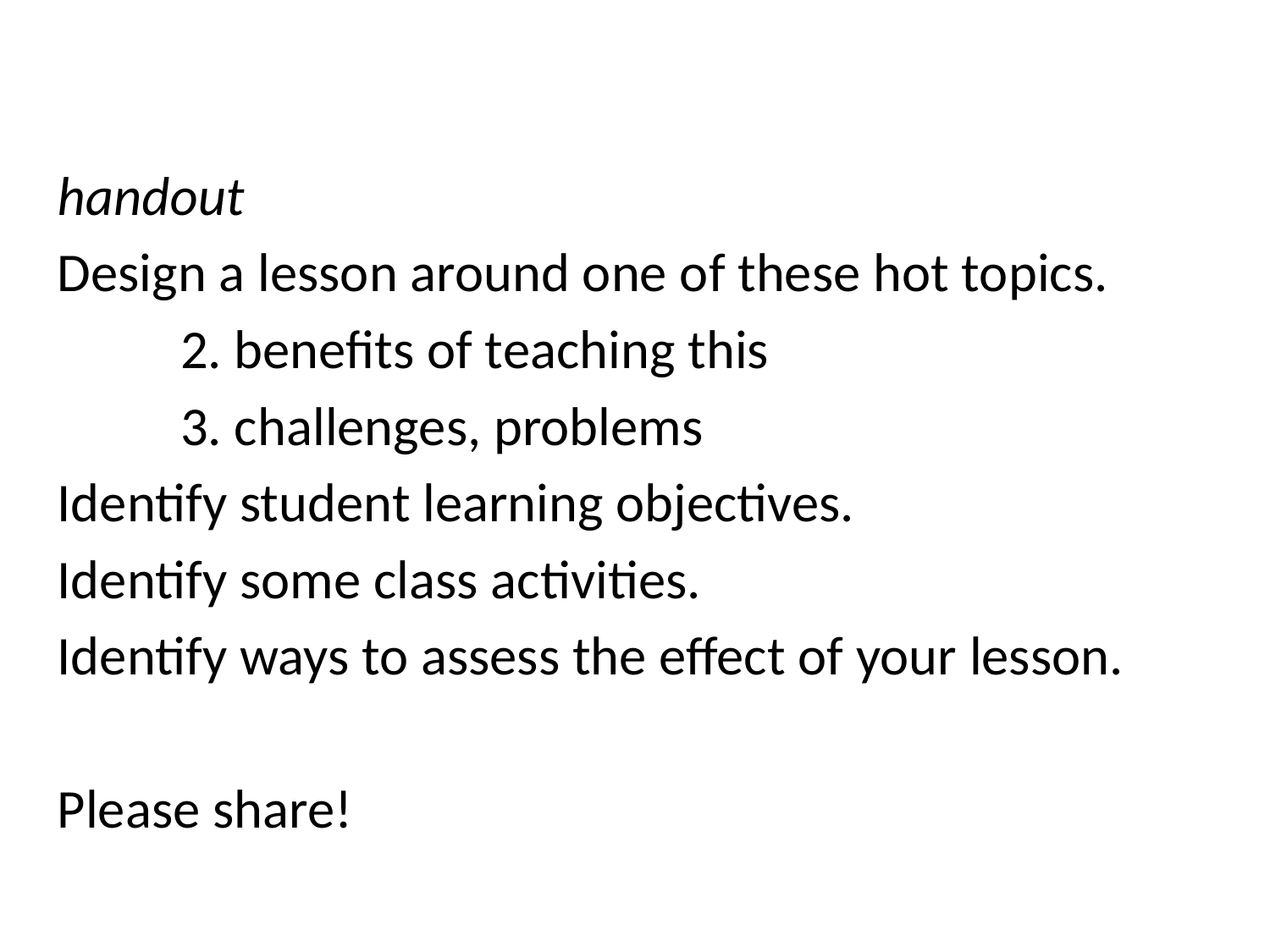

#
handout
Design a lesson around one of these hot topics.
		2. benefits of teaching this
		3. challenges, problems
Identify student learning objectives.
Identify some class activities.
Identify ways to assess the effect of your lesson.

Please share!